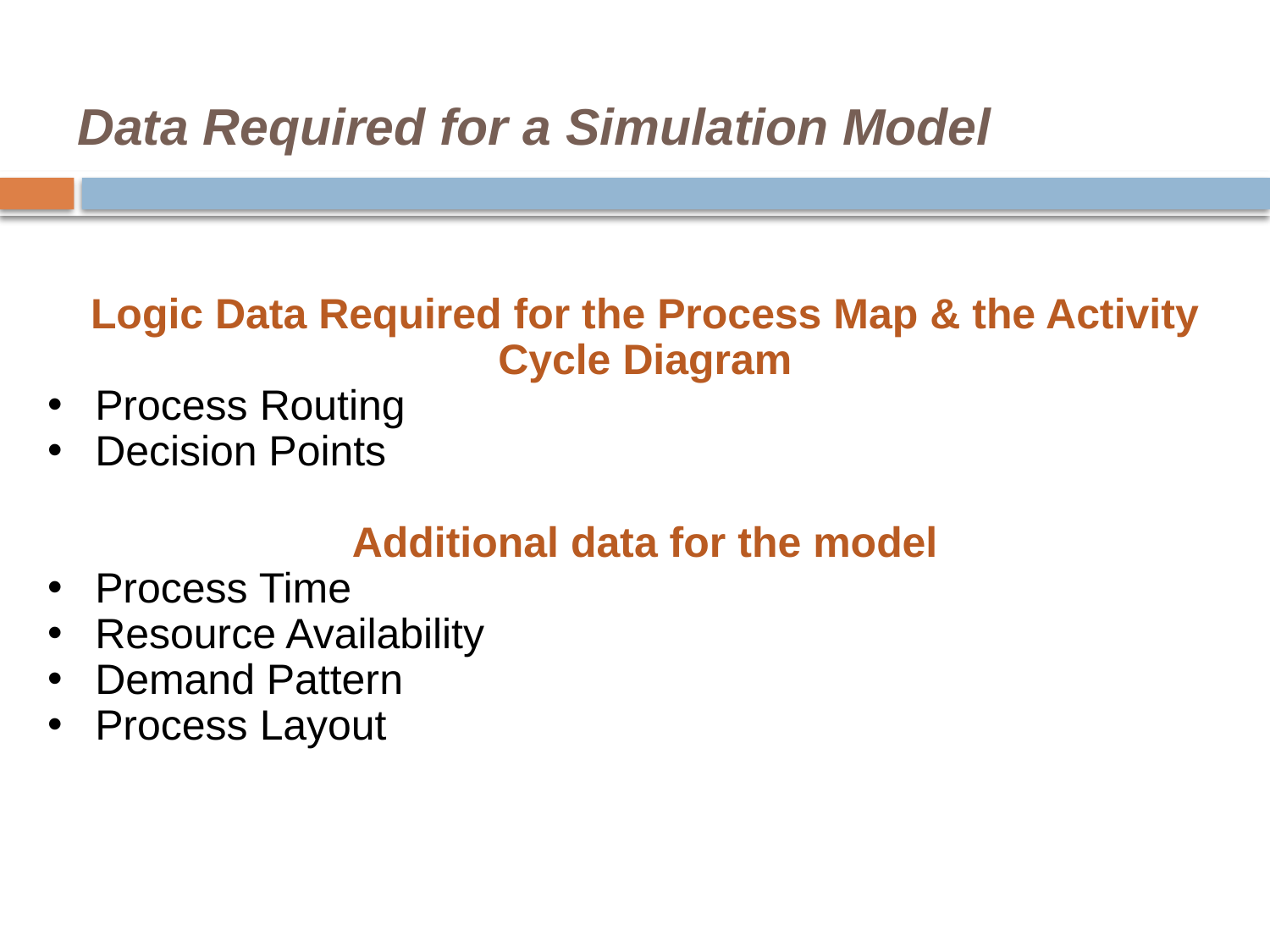

# Data Required for a Simulation Model
Logic Data Required for the Process Map & the Activity Cycle Diagram
Process Routing
Decision Points

Additional data for the model
Process Time
Resource Availability
Demand Pattern
Process Layout